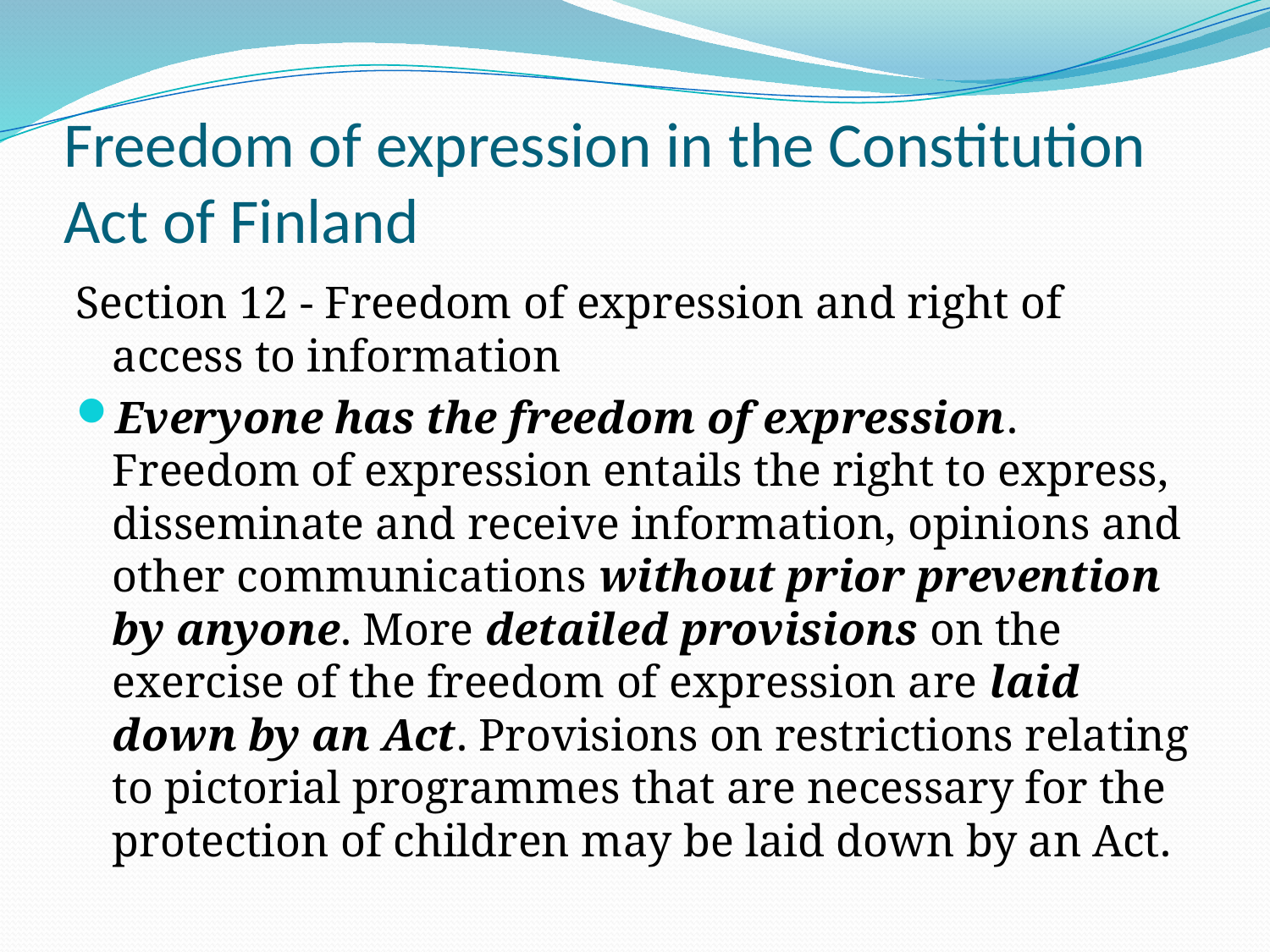

# Freedom of expression in the Constitution Act of Finland
Section 12 - Freedom of expression and right of access to information
Everyone has the freedom of expression. Freedom of expression entails the right to express, disseminate and receive information, opinions and other communications without prior prevention by anyone. More detailed provisions on the exercise of the freedom of expression are laid down by an Act. Provisions on restrictions relating to pictorial programmes that are necessary for the protection of children may be laid down by an Act.